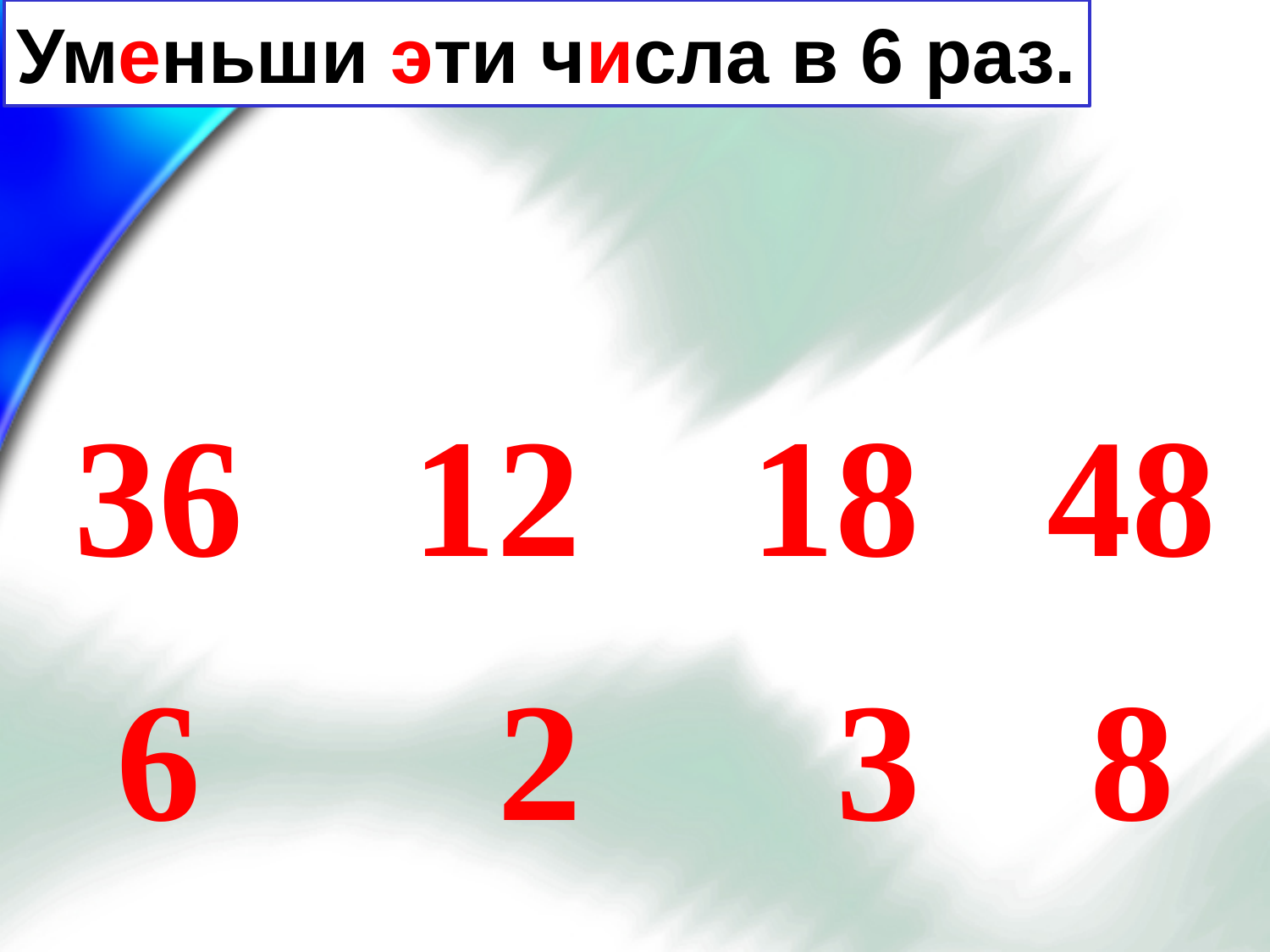

Уменьши эти числа в 6 раз.
 36    12    18   48
6       2      3    8